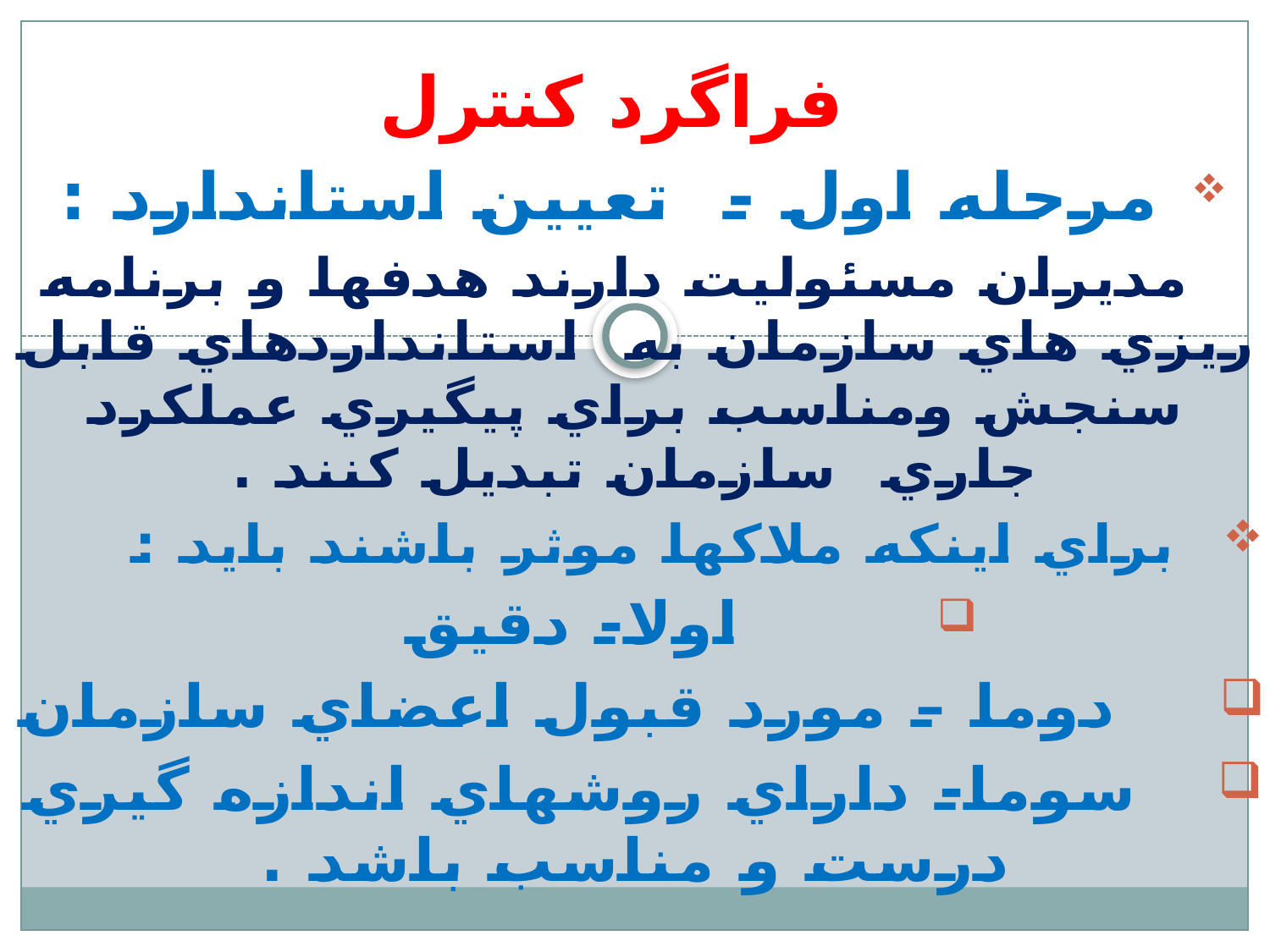

# فراگرد كنترل
 مرحله اول -  تعيين استاندارد :
  مديران مسئوليت دارند هدفها و برنامه ريزي هاي سازمان به  استانداردهاي قابل سنجش ومناسب براي پيگيري عملكرد جاري  سازمان تبديل كنند .
  براي اينكه ملاكها موثر باشند بايد :
      اولا- دقيق
    دوما – مورد قبول اعضاي سازمان
   سوما- داراي روشهاي اندازه گيري درست و مناسب باشد .